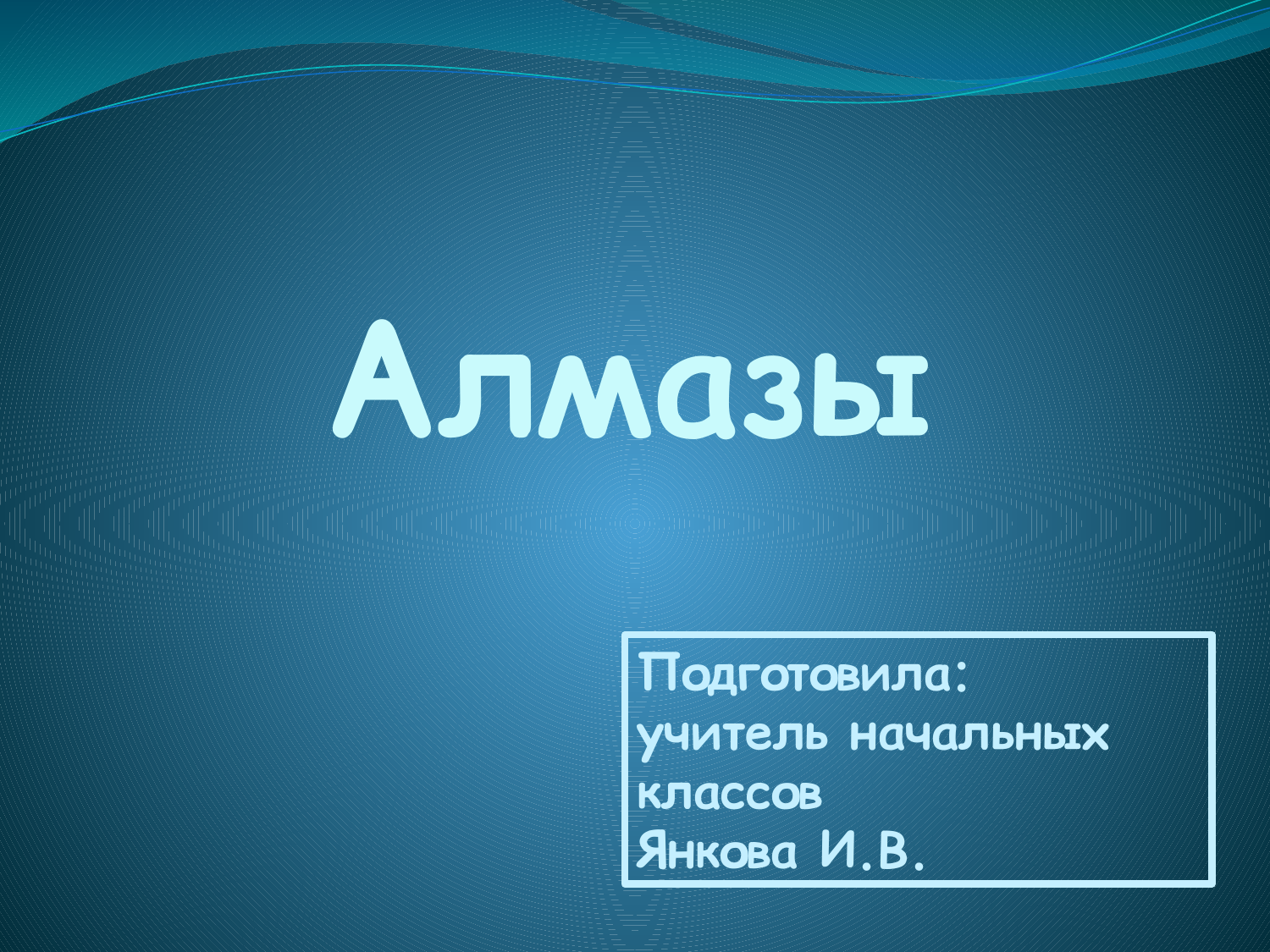

# Алмазы
Подготовила:
учитель начальных классов
Янкова И.В.